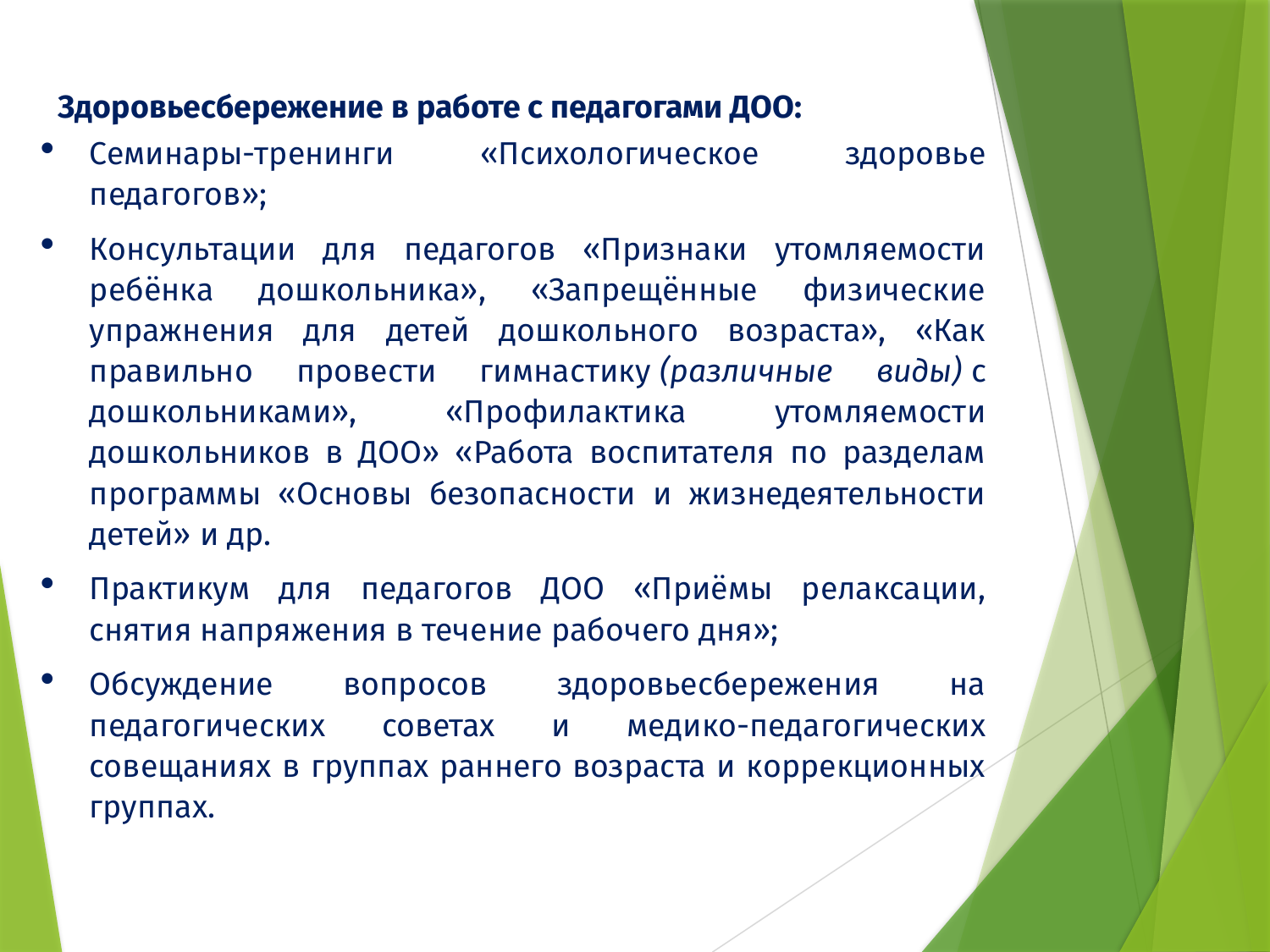

Здоровьесбережение в работе с педагогами ДОО:
Семинары-тренинги «Психологическое здоровье педагогов»;
Консультации для педагогов «Признаки утомляемости ребёнка дошкольника», «Запрещённые физические упражнения для детей дошкольного возраста», «Как правильно провести гимнастику (различные виды) с дошкольниками», «Профилактика утомляемости дошкольников в ДОО» «Работа воспитателя по разделам программы «Основы безопасности и жизнедеятельности детей» и др.
Практикум для педагогов ДОО «Приёмы релаксации, снятия напряжения в течение рабочего дня»;
Обсуждение вопросов здоровьесбережения на педагогических советах и медико-педагогических совещаниях в группах раннего возраста и коррекционных группах.